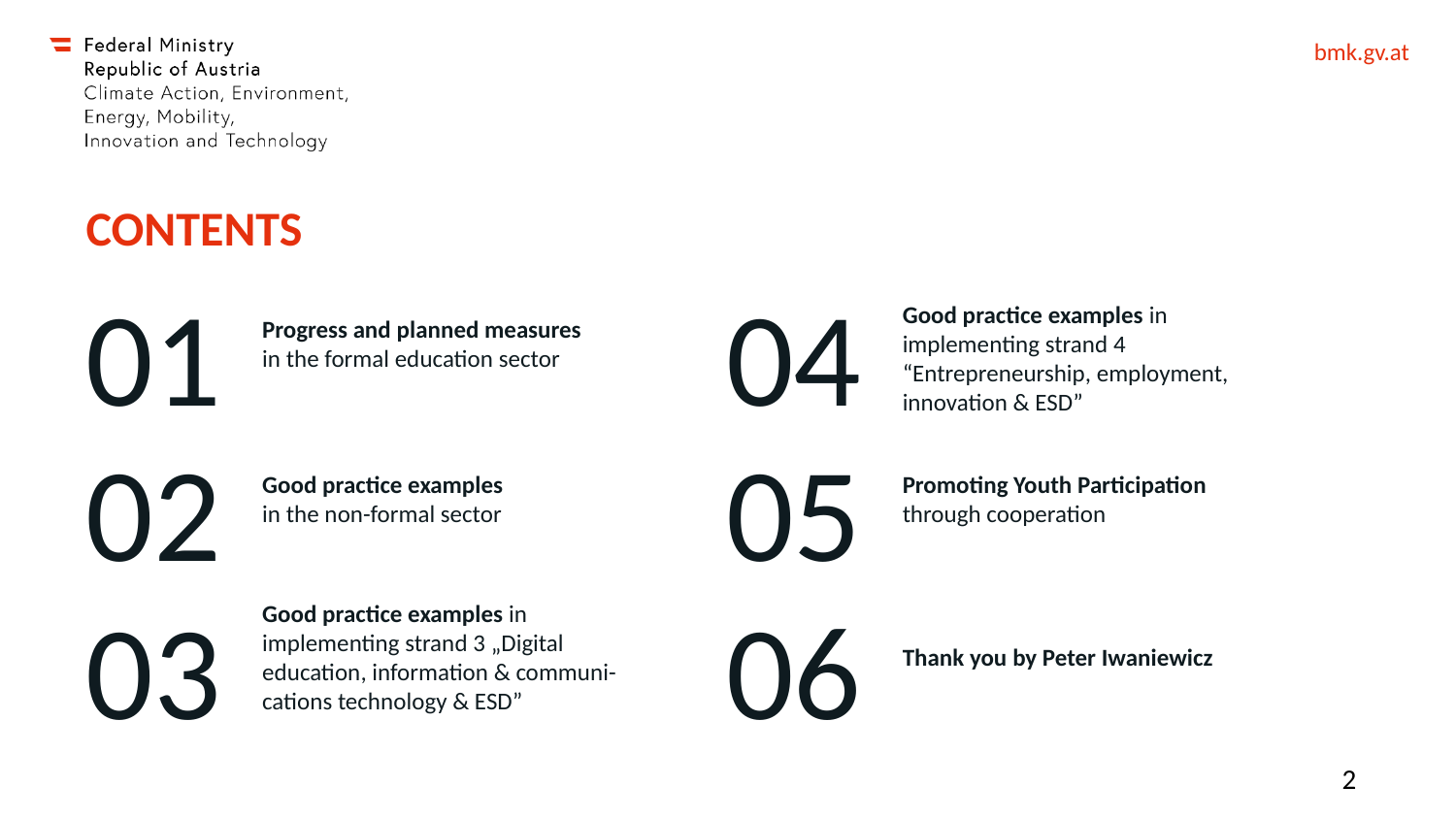

# CONTENTS
01
Progress and planned measures
in the formal education sector
04
Good practice examples in implementing strand 4
“Entrepreneurship, employment, innovation & ESD”
02
Good practice examples
in the non-formal sector
05
Promoting Youth Participation through cooperation
03
Good practice examples in implementing strand 3 „Digital education, information & communi-cations technology & ESD”
06
Thank you by Peter Iwaniewicz
2